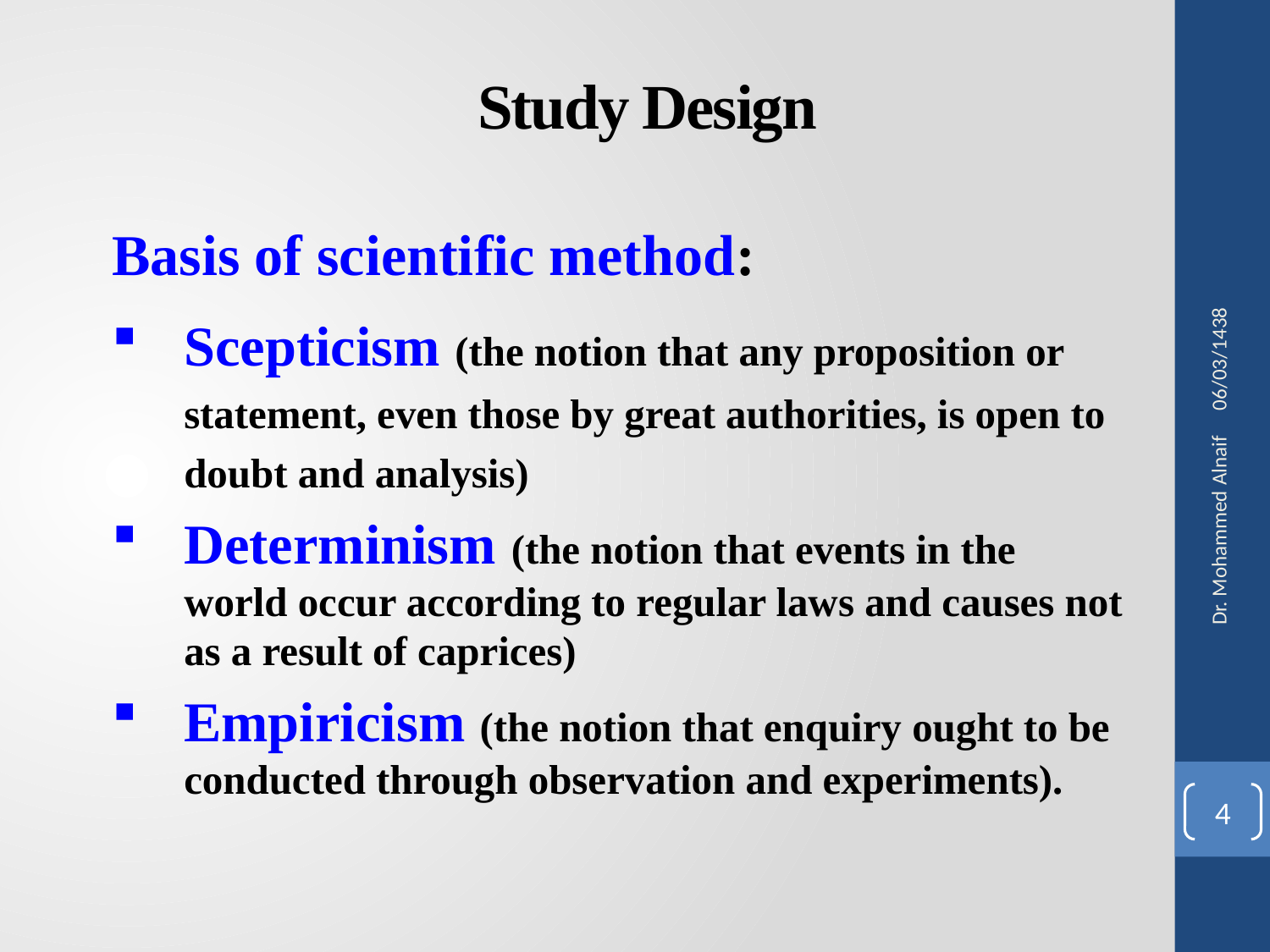

# Study Design
Basis of scientific method:
Scepticism (the notion that any proposition or statement, even those by great authorities, is open to doubt and analysis)
Determinism (the notion that events in the world occur according to regular laws and causes not as a result of caprices)
Empiricism (the notion that enquiry ought to be conducted through observation and experiments).
06/03/1438
Dr. Mohammed Alnaif
4